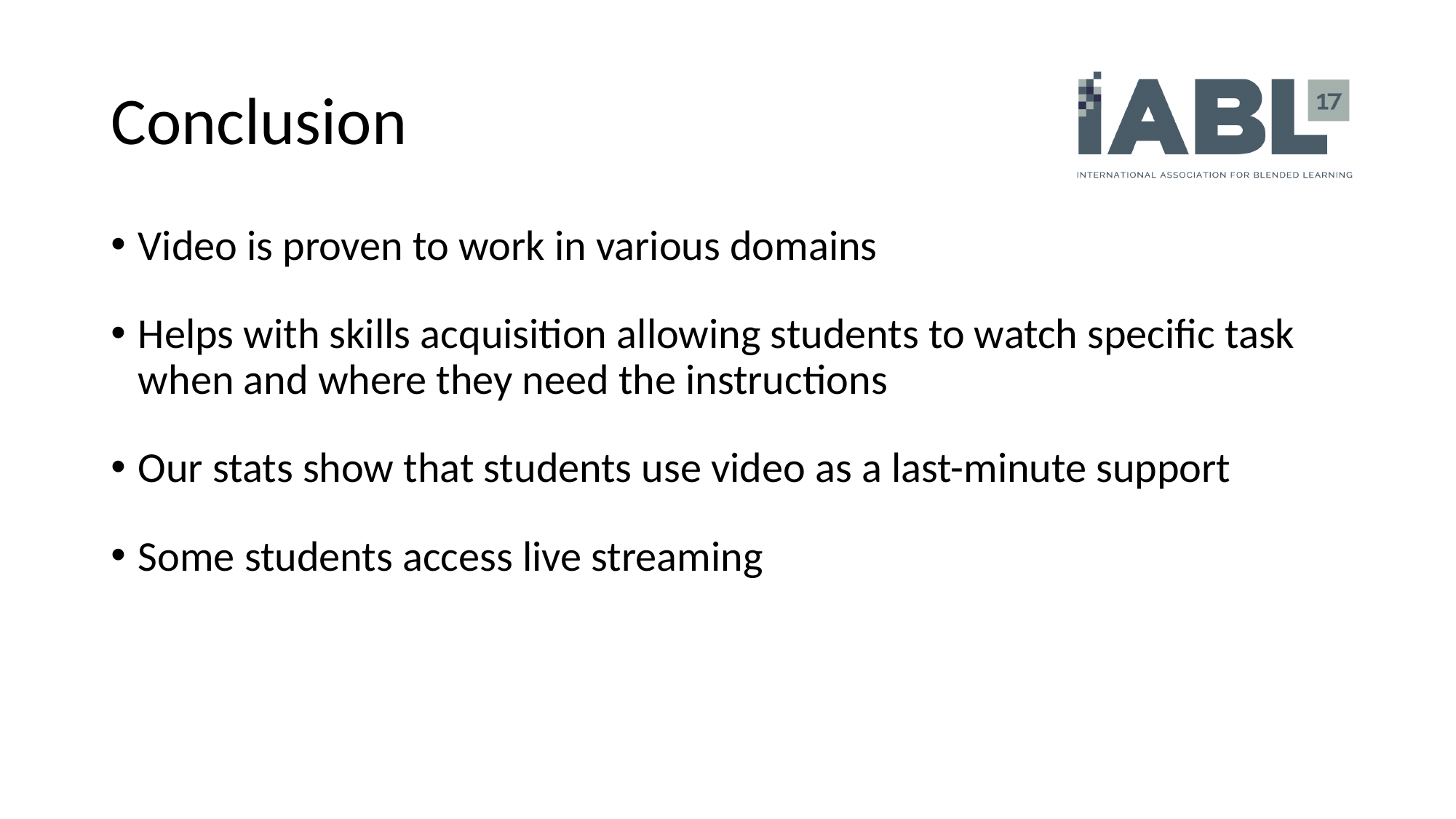

# Conclusion
Video is proven to work in various domains
Helps with skills acquisition allowing students to watch specific task when and where they need the instructions
Our stats show that students use video as a last-minute support
Some students access live streaming